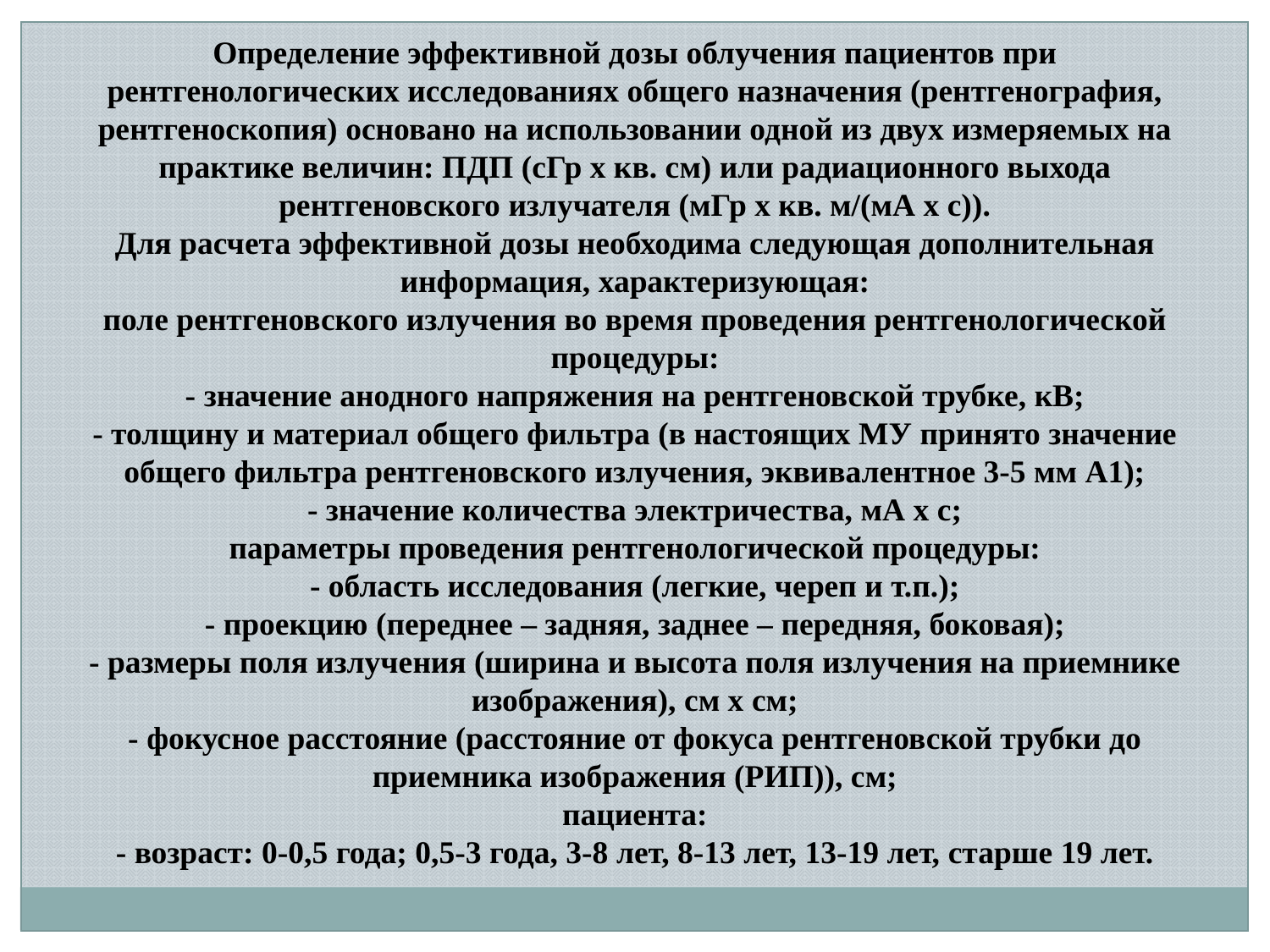

Определение эффективной дозы облучения пациентов при рентгенологических исследованиях общего назначения (рентгенография, рентгеноскопия) основано на использовании одной из двух измеряемых на практике величин: ПДП (сГр x кв. см) или радиационного выхода рентгеновского излучателя (мГр x кв. м/(мА x с)).
Для расчета эффективной дозы необходима следующая дополнительная информация, характеризующая:
поле рентгеновского излучения во время проведения рентгенологической процедуры:
- значение анодного напряжения на рентгеновской трубке, кВ;
- толщину и материал общего фильтра (в настоящих МУ принято значение общего фильтра рентгеновского излучения, эквивалентное 3-5 мм А1);
- значение количества электричества, мА x с;
параметры проведения рентгенологической процедуры:
- область исследования (легкие, череп и т.п.);
- проекцию (переднее – задняя, заднее – передняя, боковая);
- размеры поля излучения (ширина и высота поля излучения на приемнике изображения), см x см;
- фокусное расстояние (расстояние от фокуса рентгеновской трубки до приемника изображения (РИП)), см;
пациента:
- возраст: 0-0,5 года; 0,5-3 года, 3-8 лет, 8-13 лет, 13-19 лет, старше 19 лет.